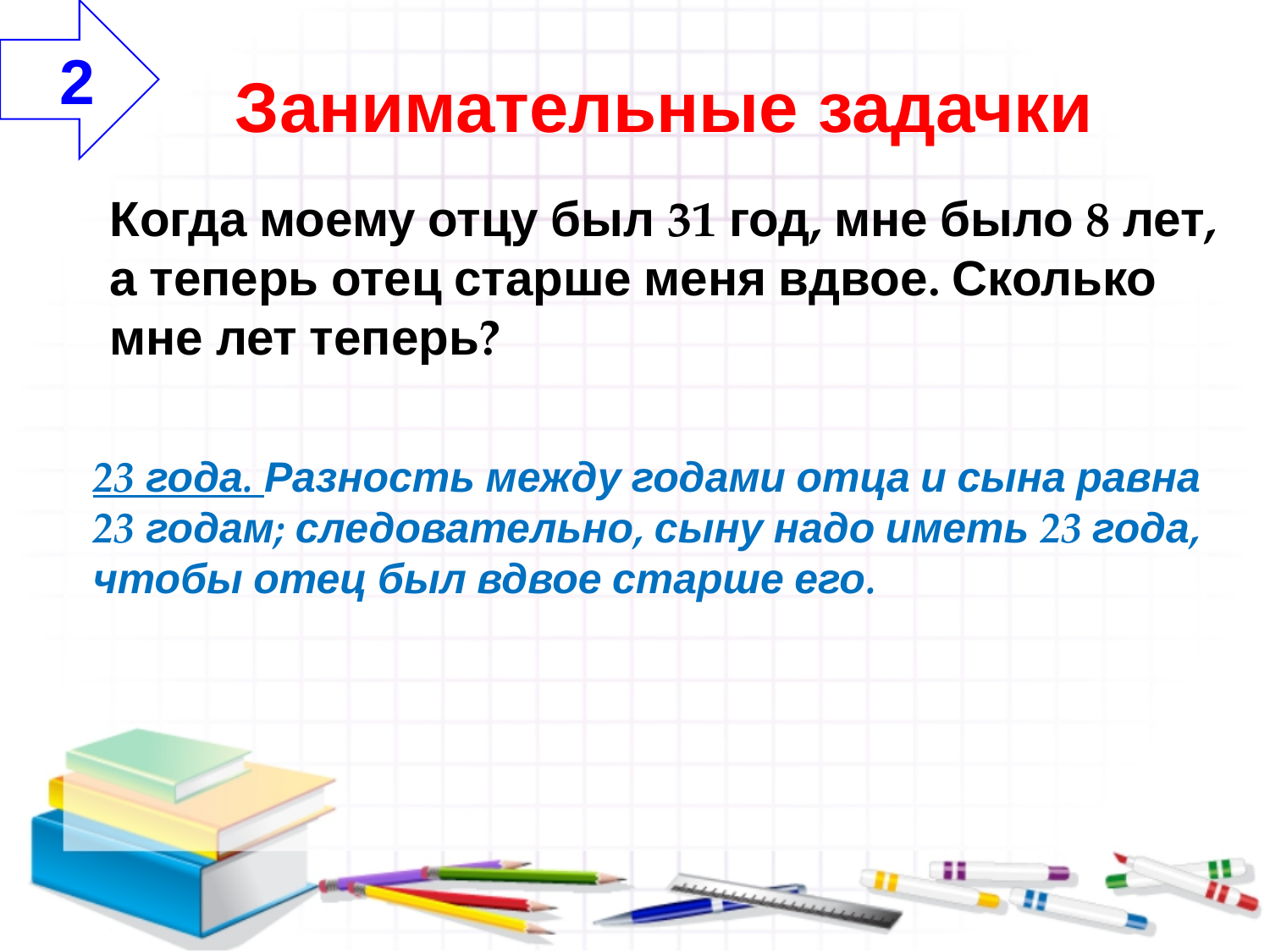

2
Занимательные задачки
Когда моему отцу был 31 год, мне было 8 лет, а теперь отец старше меня вдвое. Сколько мне лет теперь?
23 года. Разность между годами отца и сына равна 23 годам; следовательно, сыну надо иметь 23 года, чтобы отец был вдвое старше его.